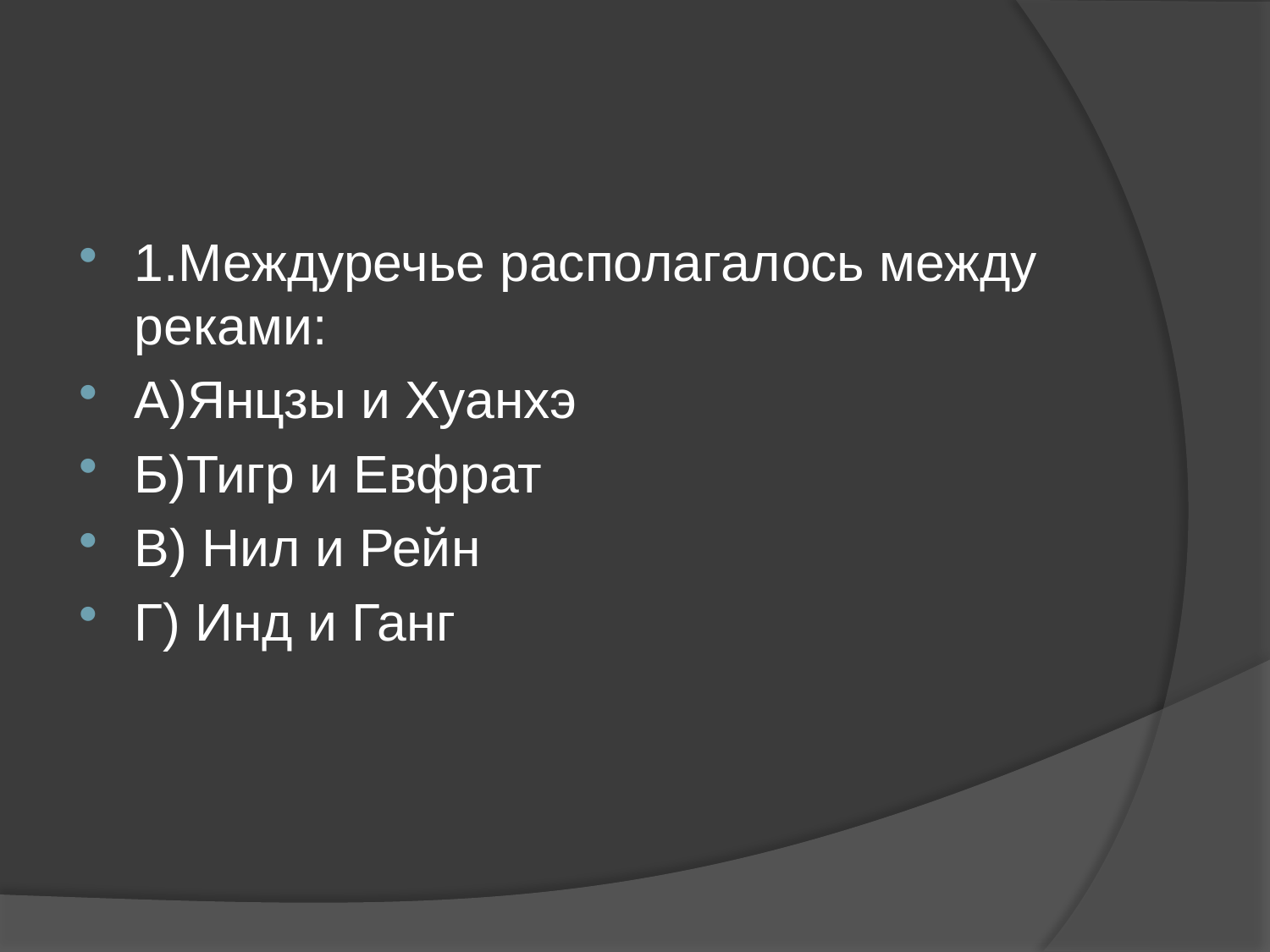

#
1.Междуречье располагалось между реками:
А)Янцзы и Хуанхэ
Б)Тигр и Евфрат
В) Нил и Рейн
Г) Инд и Ганг